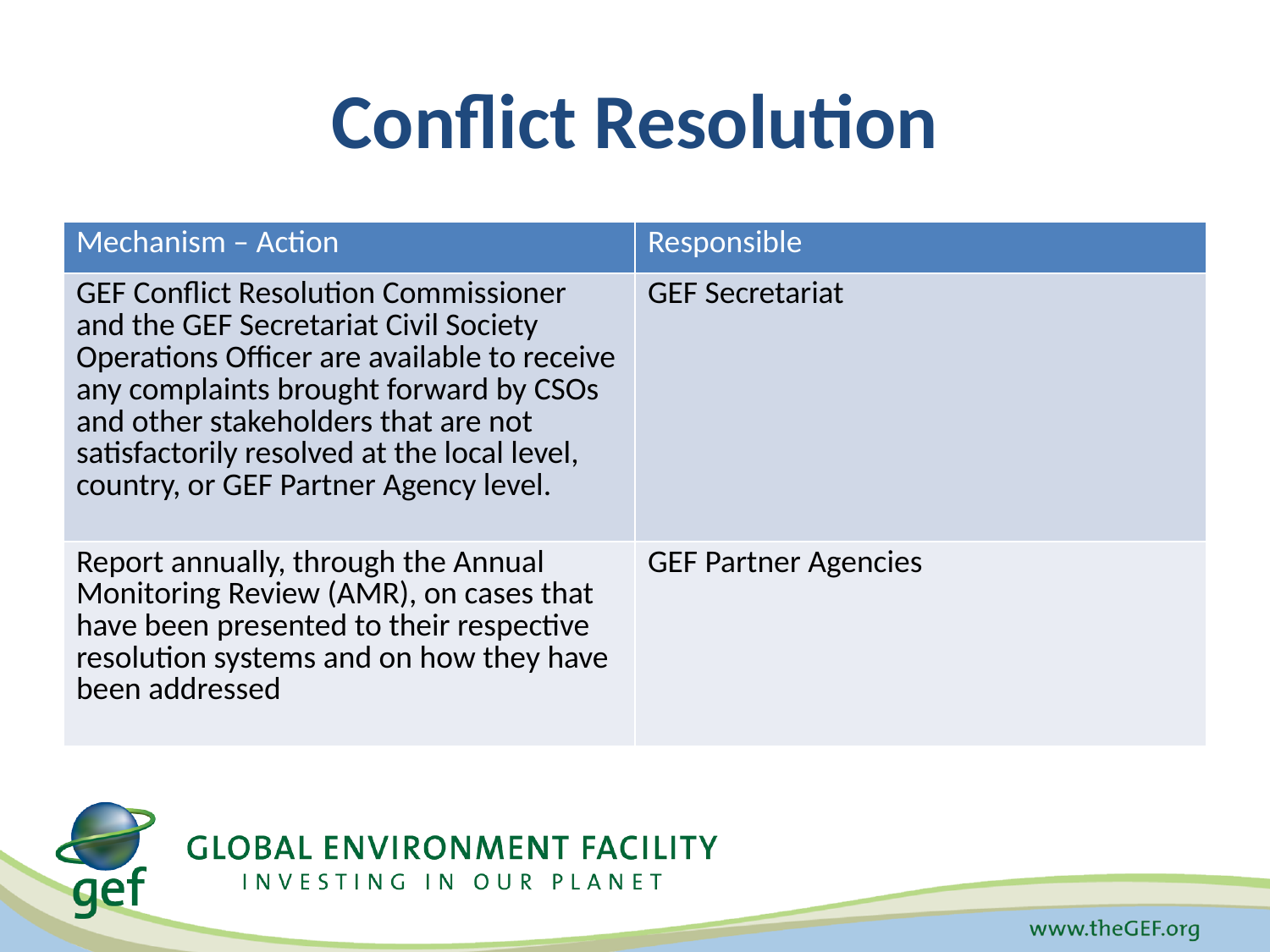

# Conflict Resolution
| Mechanism – Action | Responsible |
| --- | --- |
| GEF Conflict Resolution Commissioner and the GEF Secretariat Civil Society Operations Officer are available to receive any complaints brought forward by CSOs and other stakeholders that are not satisfactorily resolved at the local level, country, or GEF Partner Agency level. | GEF Secretariat |
| Report annually, through the Annual Monitoring Review (AMR), on cases that have been presented to their respective resolution systems and on how they have been addressed | GEF Partner Agencies |